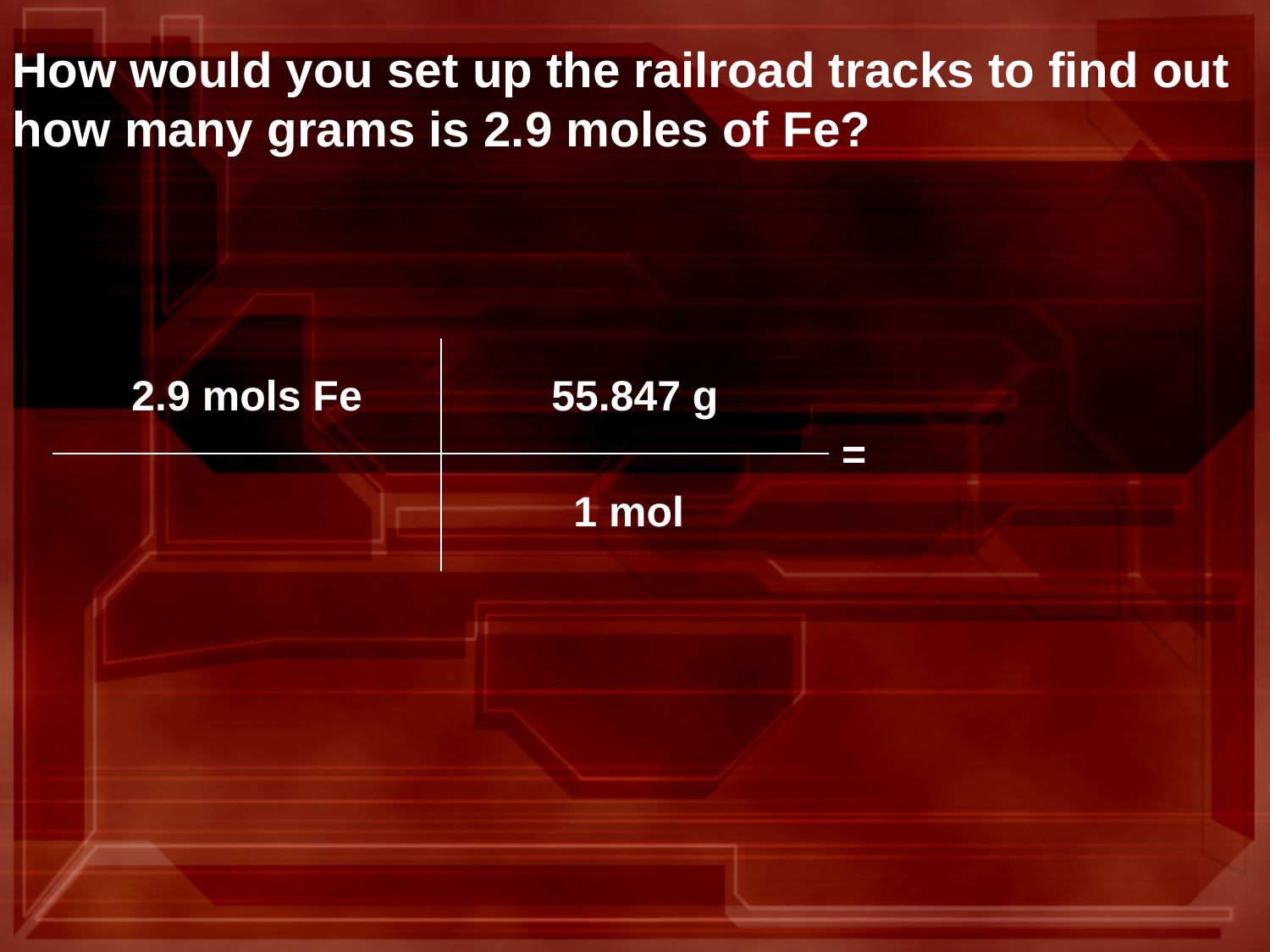

How would you set up the railroad tracks to find out how many grams is 2.9 moles of Fe?
| 2.9 mols Fe | 55.847 g | = |
| --- | --- | --- |
|  | 1 mol |  |